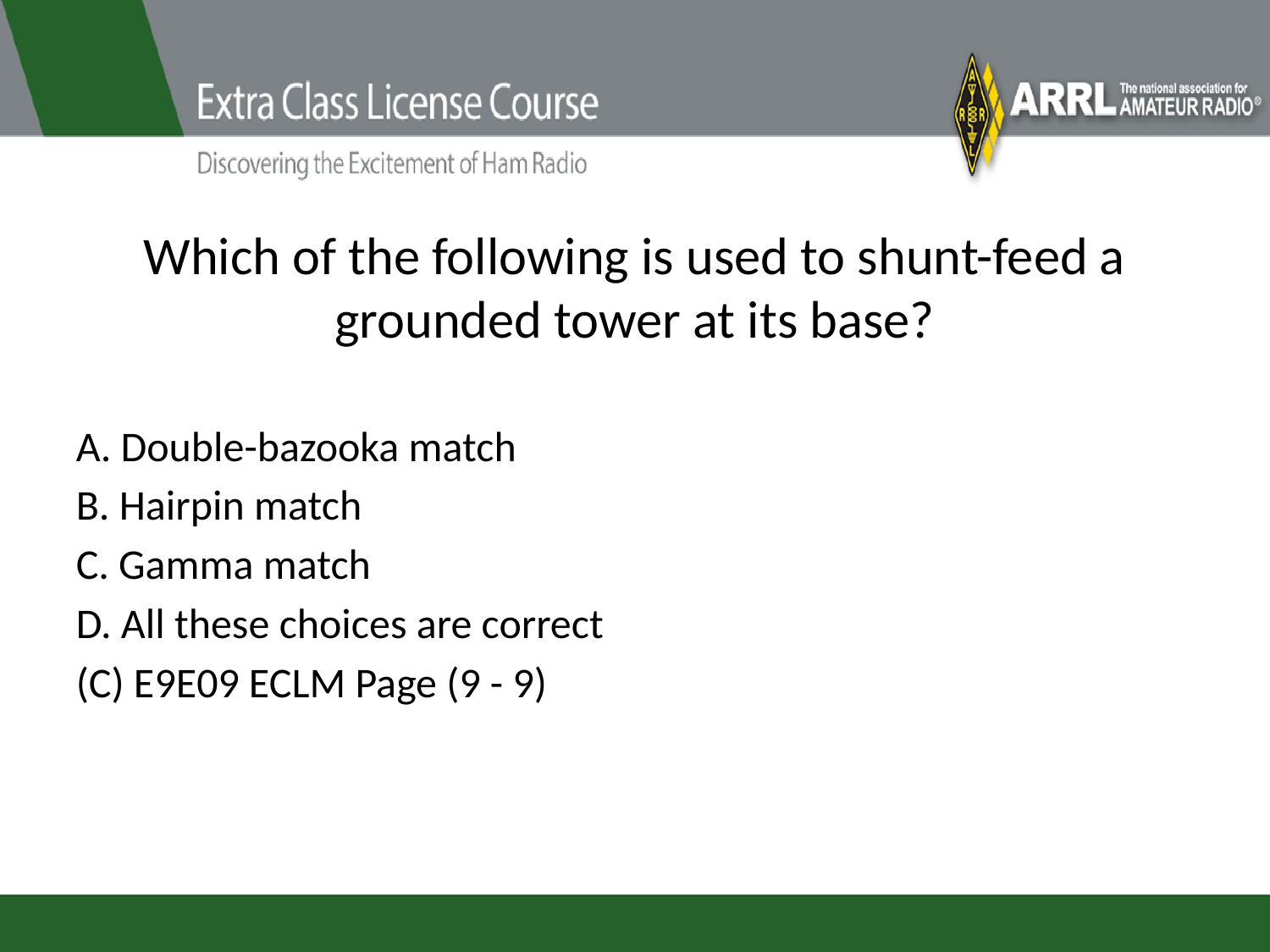

# Which of the following is used to shunt-feed a grounded tower at its base?
A. Double-bazooka match
B. Hairpin match
C. Gamma match
D. All these choices are correct
(C) E9E09 ECLM Page (9 - 9)